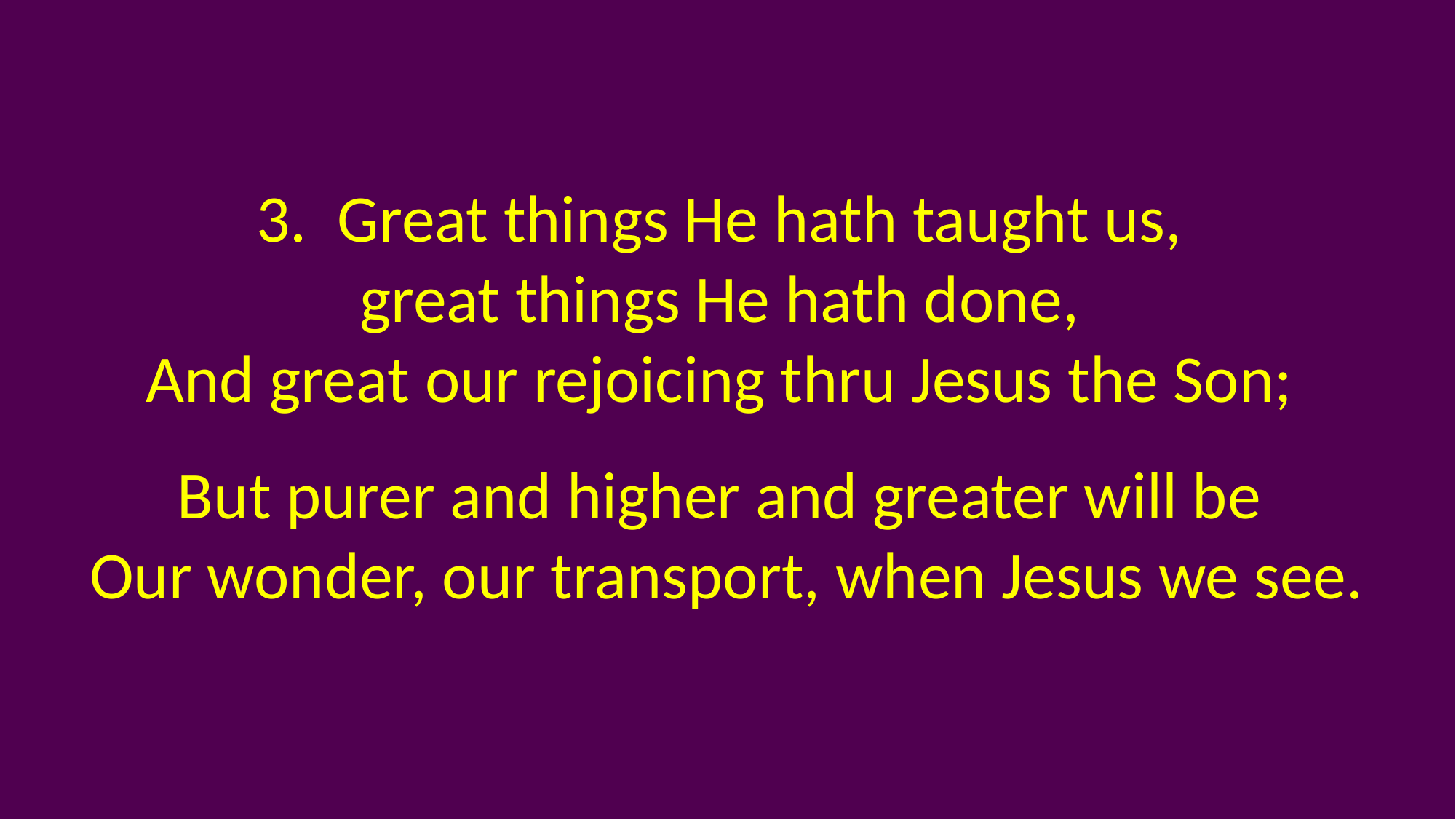

3.  Great things He hath taught us,
great things He hath done,
And great our rejoicing thru Jesus the Son;
But purer and higher and greater will be
Our wonder, our transport, when Jesus we see.